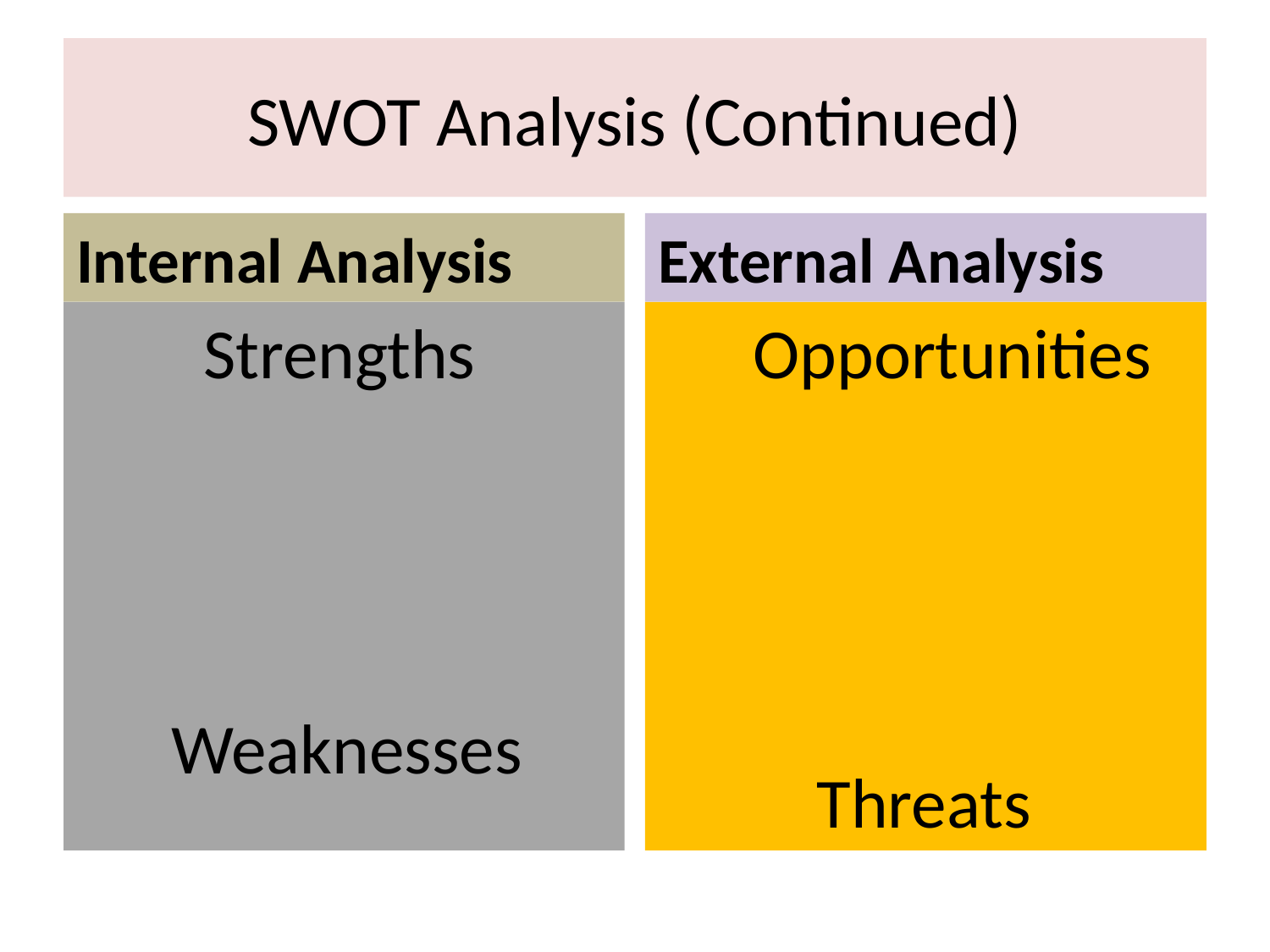

# SWOT Analysis (Continued)
Internal Analysis
External Analysis
Strengths

      Weaknesses

          Opportunities

          Threats